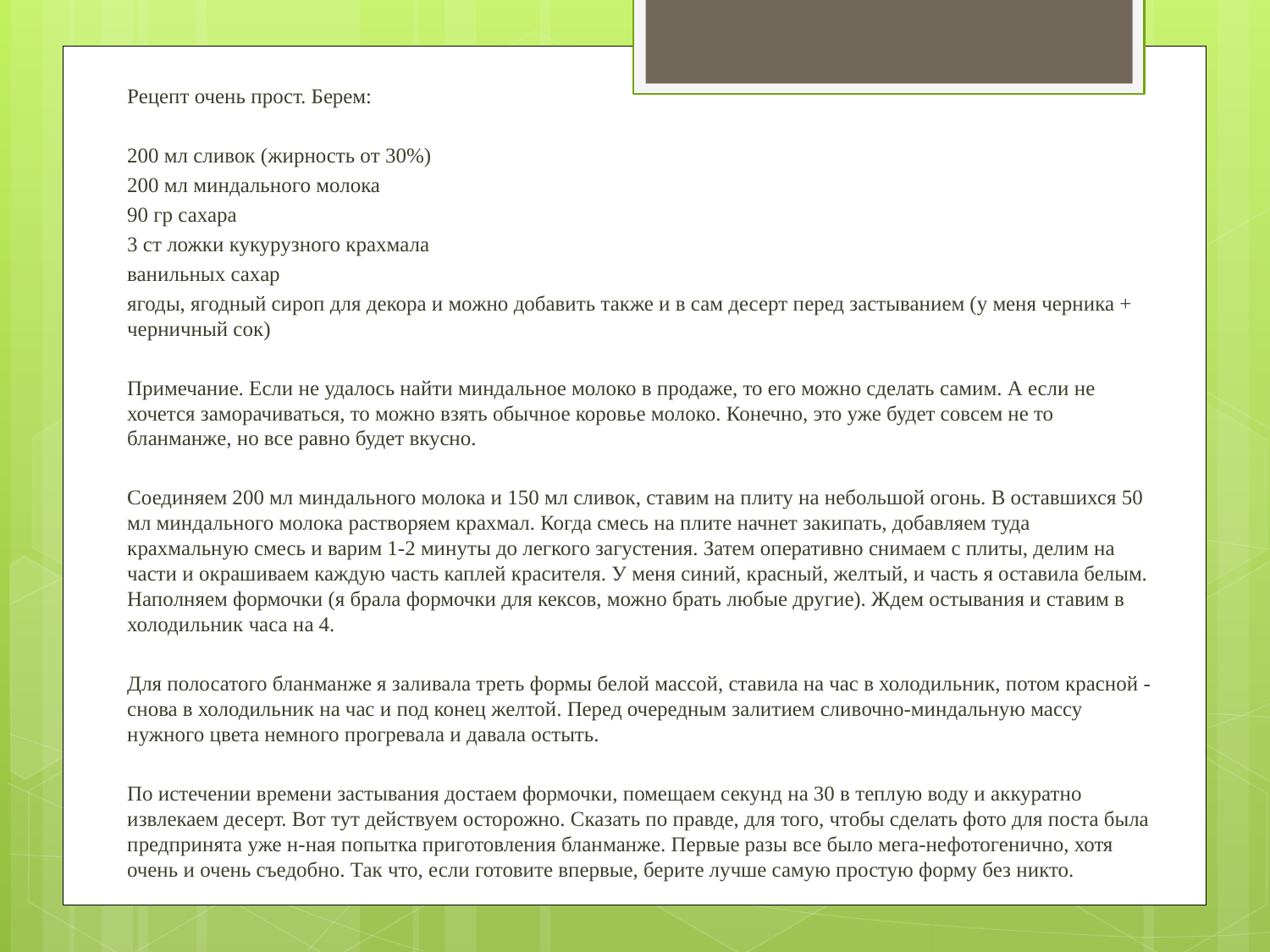

Рецепт очень прост. Берем:

200 мл сливок (жирность от 30%)
200 мл миндального молока
90 гр сахара
3 ст ложки кукурузного крахмала
ванильных сахар
ягоды, ягодный сироп для декора и можно добавить также и в сам десерт перед застыванием (у меня черника + черничный сок)

Примечание. Если не удалось найти миндальное молоко в продаже, то его можно сделать самим. А если не хочется заморачиваться, то можно взять обычное коровье молоко. Конечно, это уже будет совсем не то бланманже, но все равно будет вкусно.

Соединяем 200 мл миндального молока и 150 мл сливок, ставим на плиту на небольшой огонь. В оставшихся 50 мл миндального молока растворяем крахмал. Когда смесь на плите начнет закипать, добавляем туда крахмальную смесь и варим 1-2 минуты до легкого загустения. Затем оперативно снимаем с плиты, делим на части и окрашиваем каждую часть каплей красителя. У меня синий, красный, желтый, и часть я оставила белым. Наполняем формочки (я брала формочки для кексов, можно брать любые другие). Ждем остывания и ставим в холодильник часа на 4.

Для полосатого бланманже я заливала треть формы белой массой, ставила на час в холодильник, потом красной - снова в холодильник на час и под конец желтой. Перед очередным залитием сливочно-миндальную массу нужного цвета немного прогревала и давала остыть.

По истечении времени застывания достаем формочки, помещаем секунд на 30 в теплую воду и аккуратно извлекаем десерт. Вот тут действуем осторожно. Сказать по правде, для того, чтобы сделать фото для поста была предпринята уже н-ная попытка приготовления бланманже. Первые разы все было мега-нефотогенично, хотя очень и очень съедобно. Так что, если готовите впервые, берите лучше самую простую форму без никто.